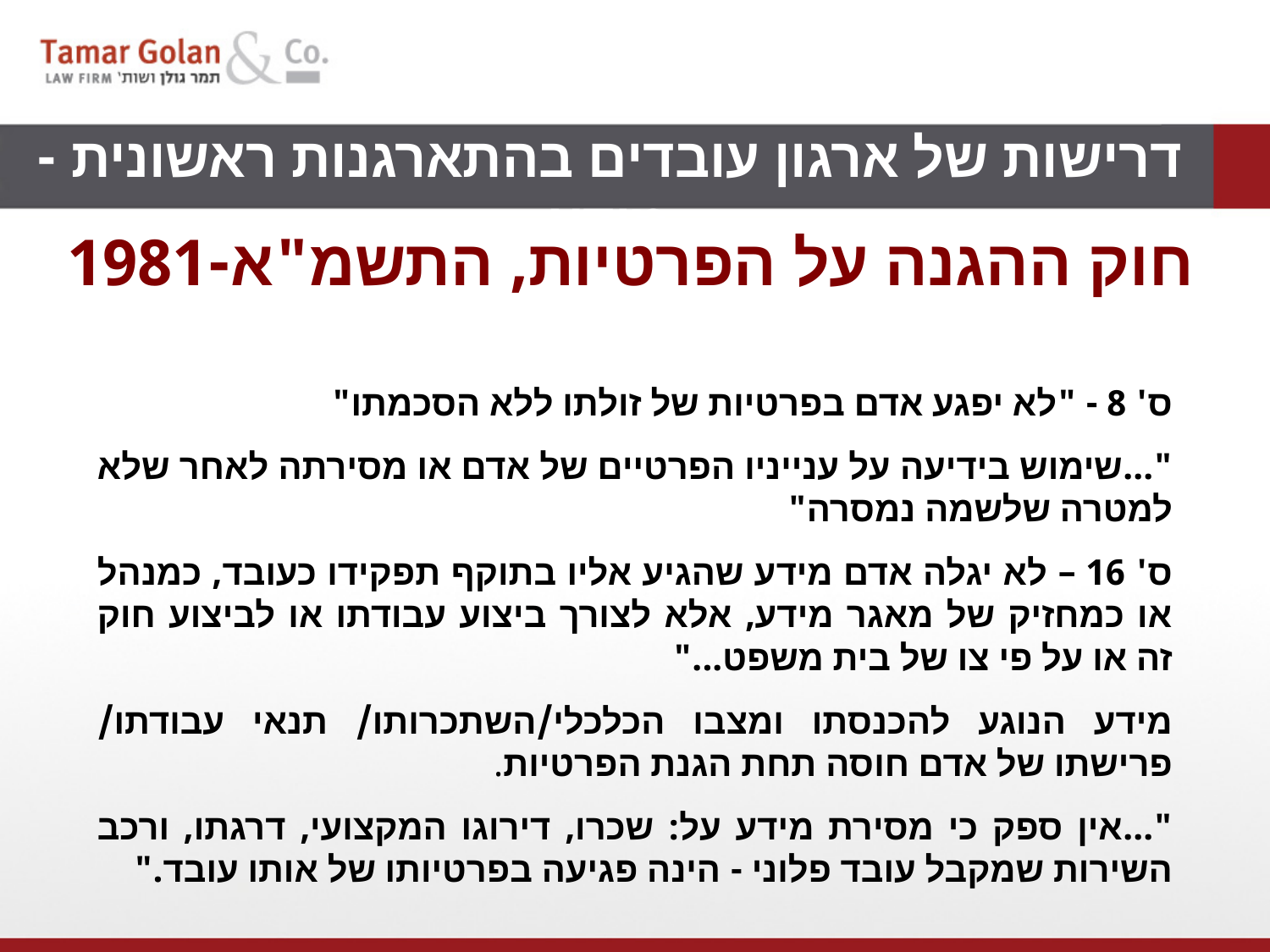

דרישות של ארגון עובדים בהתארגנות ראשונית - מידע
חוק ההגנה על הפרטיות, התשמ"א-1981
ס' 8 - "לא יפגע אדם בפרטיות של זולתו ללא הסכמתו"
"...שימוש בידיעה על ענייניו הפרטיים של אדם או מסירתה לאחר שלא למטרה שלשמה נמסרה"
ס' 16 – לא יגלה אדם מידע שהגיע אליו בתוקף תפקידו כעובד, כמנהל או כמחזיק של מאגר מידע, אלא לצורך ביצוע עבודתו או לביצוע חוק זה או על פי צו של בית משפט..."
מידע הנוגע להכנסתו ומצבו הכלכלי/השתכרותו/ תנאי עבודתו/ פרישתו של אדם חוסה תחת הגנת הפרטיות.
"...אין ספק כי מסירת מידע על: שכרו, דירוגו המקצועי, דרגתו, ורכב השירות שמקבל עובד פלוני - הינה פגיעה בפרטיותו של אותו עובד."